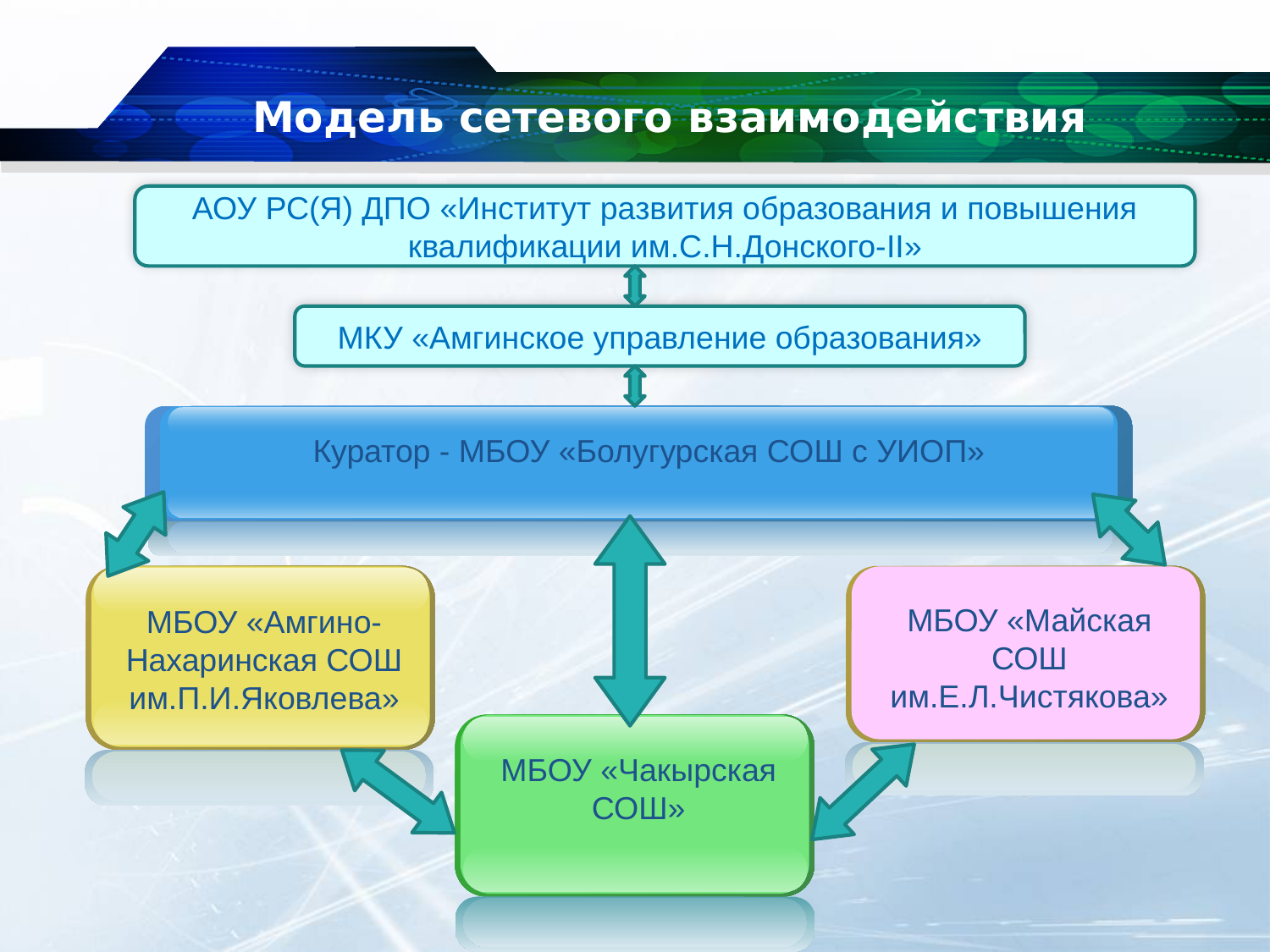

# Модель сетевого взаимодействия
АОУ РС(Я) ДПО «Институт развития образования и повышения квалификации им.С.Н.Донского-II»

МКУ «Амгинское управление образования»

Куратор - МБОУ «Болугурская СОШ с УИОП»

МБОУ «Амгино-Нахаринская СОШ им.П.И.Яковлева»

МБОУ «Майская СОШ им.Е.Л.Чистякова»

МБОУ «Чакырская СОШ»